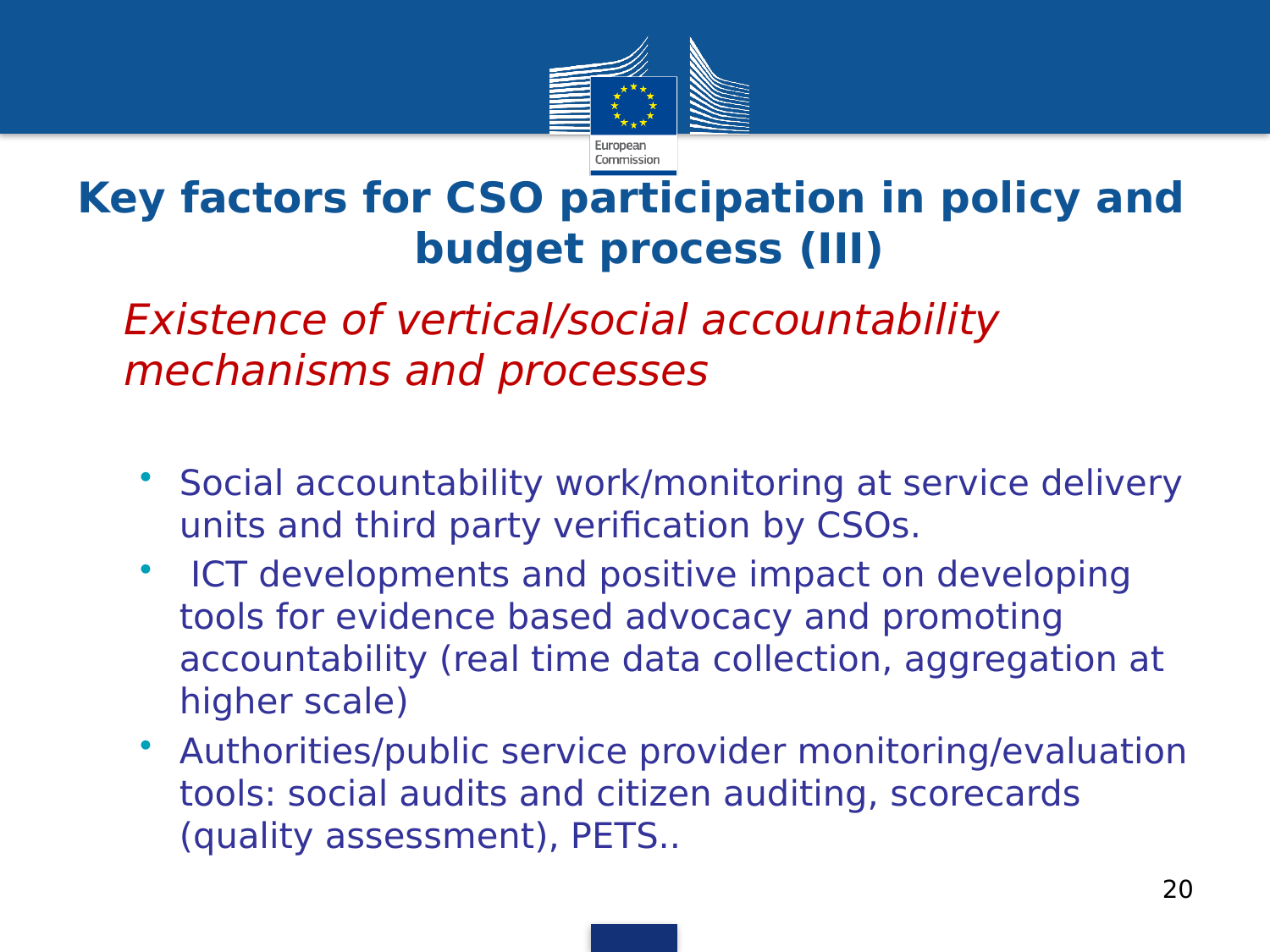

# Key factors for CSO participation in policy and budget process (III)
Existence of vertical/social accountability mechanisms and processes

Social accountability work/monitoring at service delivery units and third party verification by CSOs.
 ICT developments and positive impact on developing tools for evidence based advocacy and promoting accountability (real time data collection, aggregation at higher scale)
Authorities/public service provider monitoring/evaluation tools: social audits and citizen auditing, scorecards (quality assessment), PETS..
20